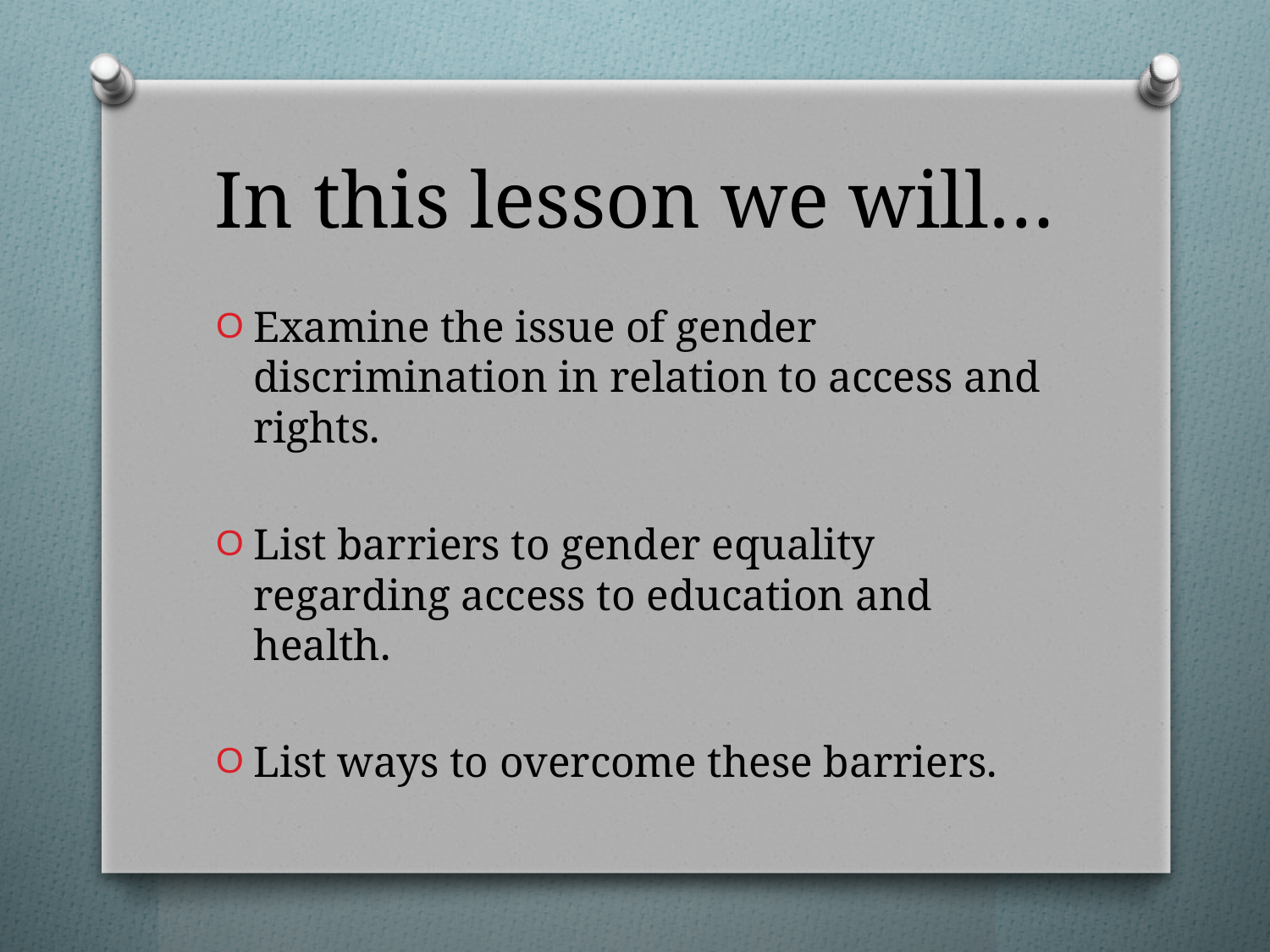

# In this lesson we will…
Examine the issue of gender discrimination in relation to access and rights.

List barriers to gender equality regarding access to education and health.

List ways to overcome these barriers.